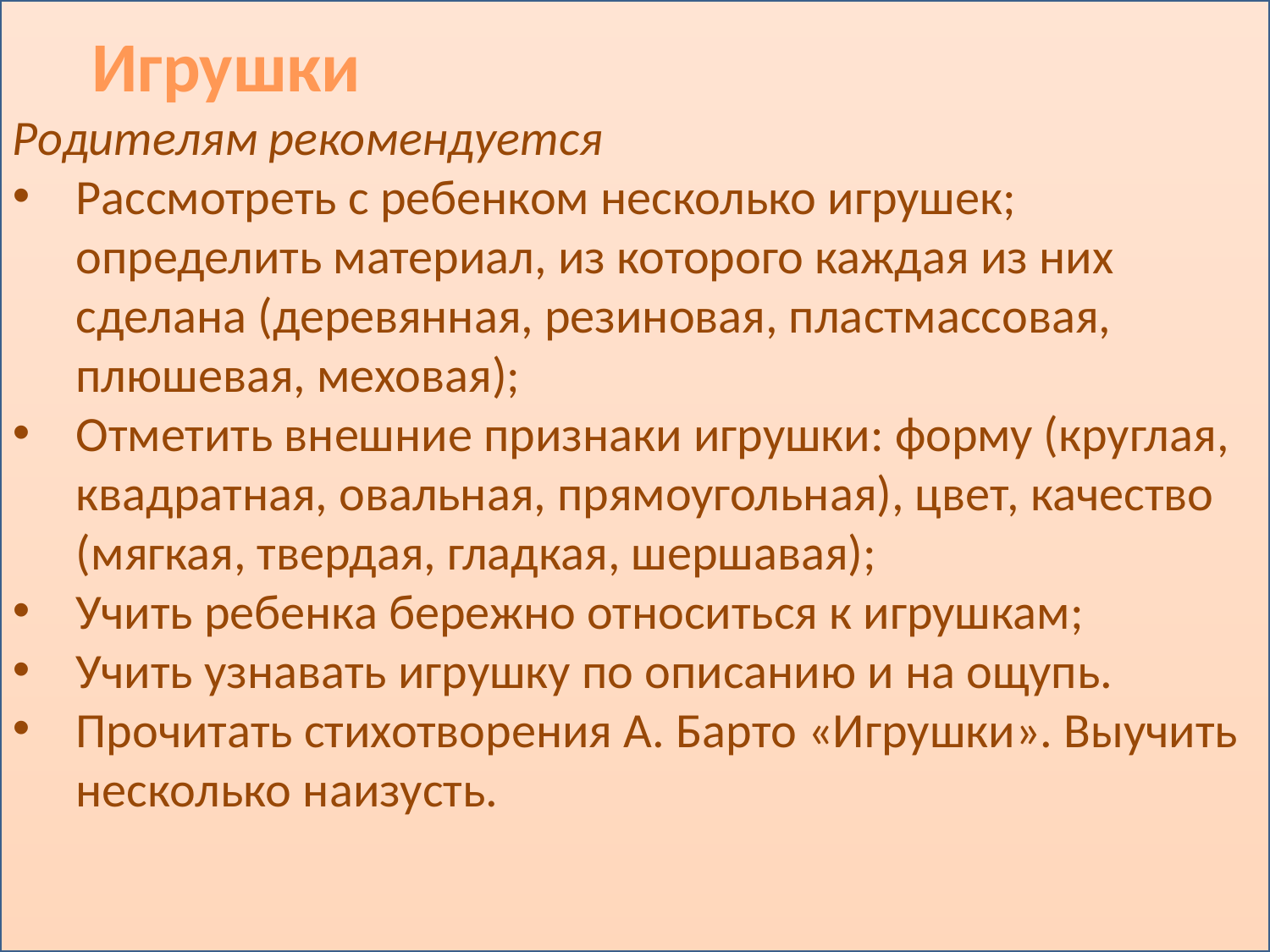

Игрушки
Родителям рекомендуется
Рассмотреть с ребенком несколько игрушек; определить материал, из которого каждая из них сделана (деревянная, резиновая, пластмассовая, плюшевая, меховая);
Отметить внешние признаки игрушки: форму (круглая, квадратная, овальная, прямоугольная), цвет, качество (мягкая, твердая, гладкая, шершавая);
Учить ребенка бережно относиться к игрушкам;
Учить узнавать игрушку по описанию и на ощупь.
Прочитать стихотворения А. Барто «Игрушки». Выучить несколько наизусть.